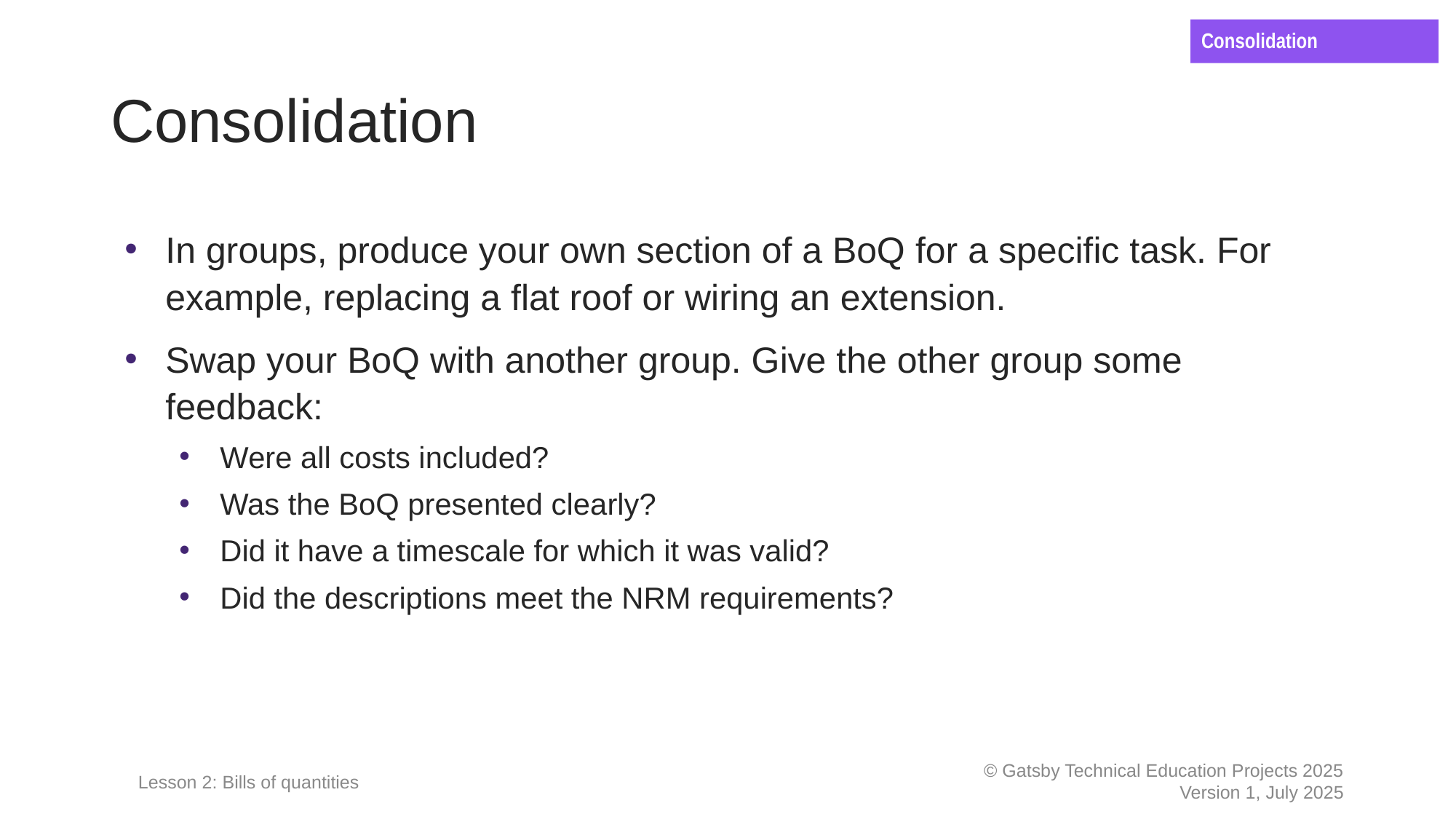

Consolidation
# Consolidation
In groups, produce your own section of a BoQ for a specific task. For example, replacing a flat roof or wiring an extension.
Swap your BoQ with another group. Give the other group some feedback:
Were all costs included?
Was the BoQ presented clearly?
Did it have a timescale for which it was valid?
Did the descriptions meet the NRM requirements?
Lesson 2: Bills of quantities